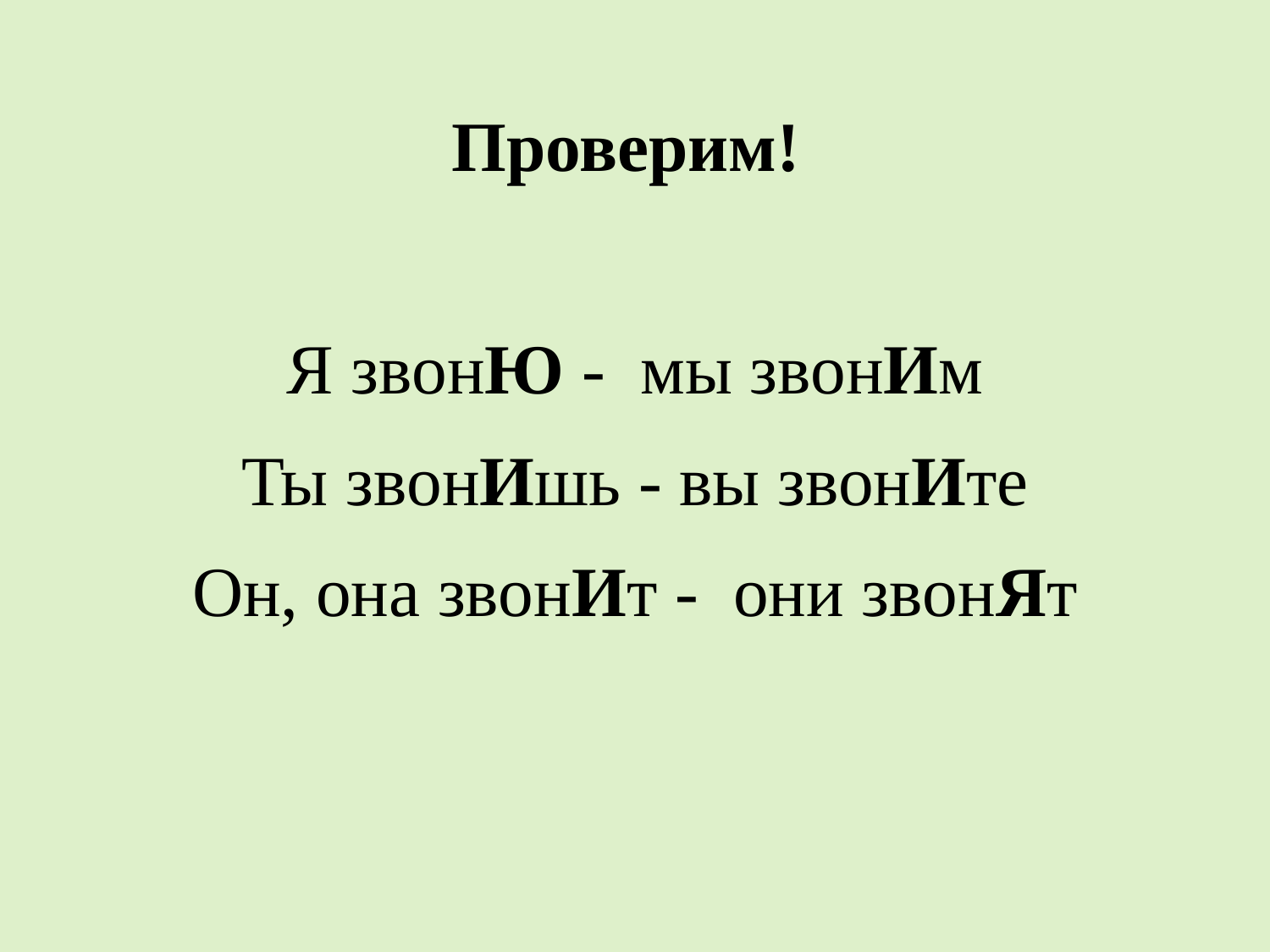

Проверим!

Я звонЮ -  мы звонИм
Ты звонИшь - вы звонИте
Он, она звонИт -  они звонЯт

#